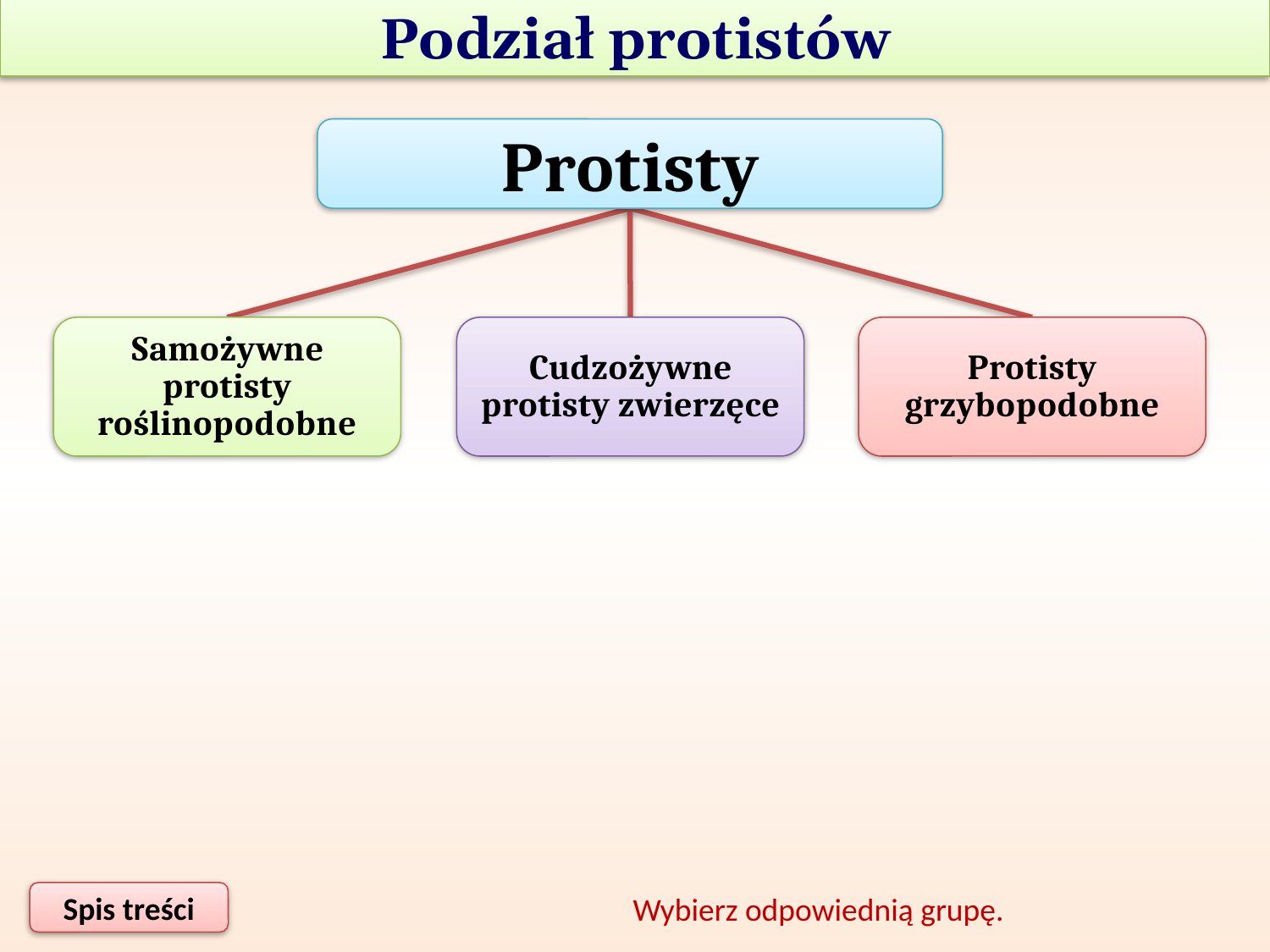

Podział protistów
Protisty
Samożywne protisty roślinopodobne
Cudzożywne protisty zwierzęce
Protisty grzybopodobne
Spis treści
Wybierz odpowiednią grupę.